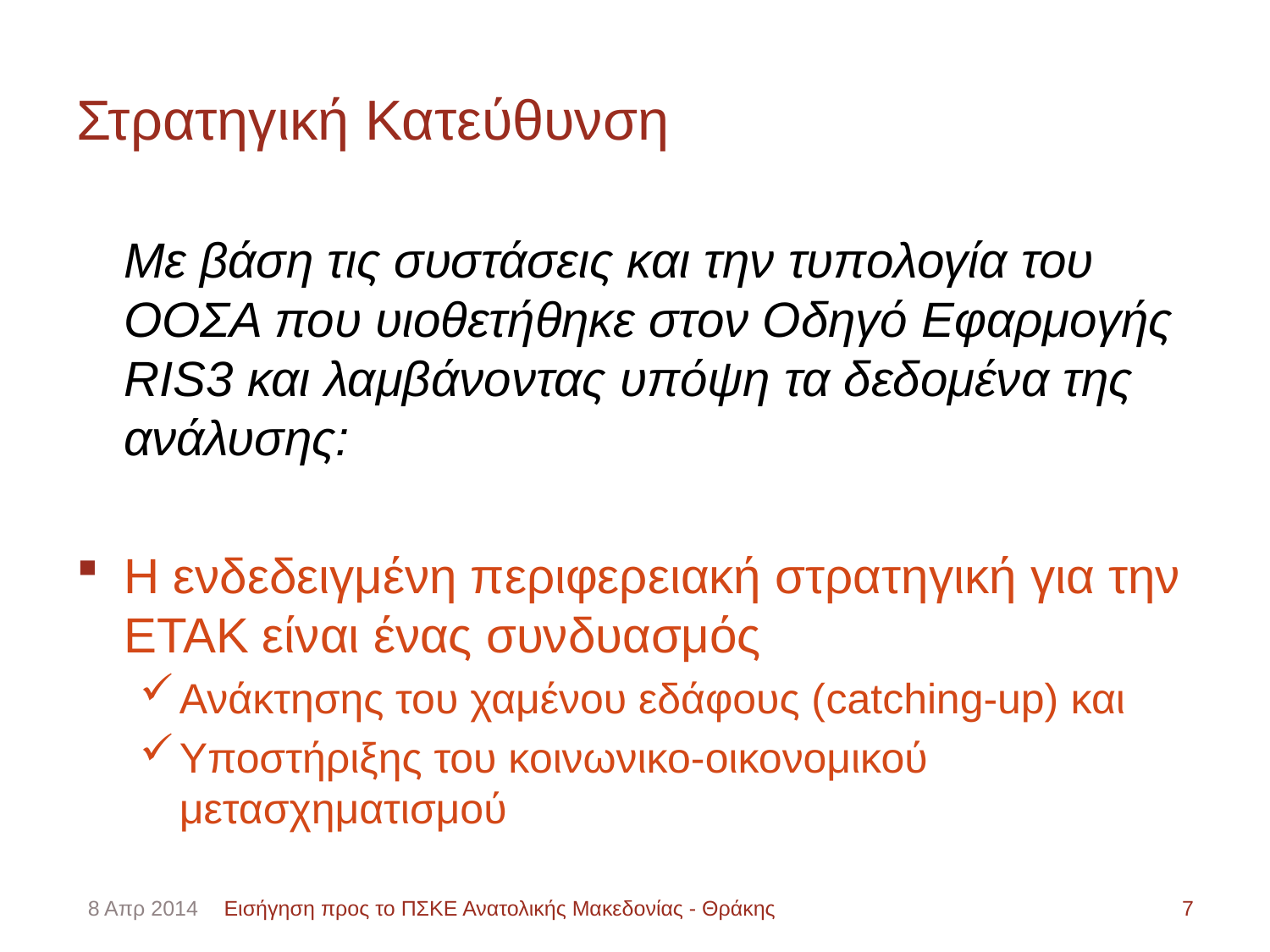

# Στρατηγική Κατεύθυνση
Με βάση τις συστάσεις και την τυπολογία του ΟΟΣΑ που υιοθετήθηκε στον Οδηγό Εφαρμογής RIS3 και λαμβάνοντας υπόψη τα δεδομένα της ανάλυσης:

Η ενδεδειγμένη περιφερειακή στρατηγική για την ΕΤΑΚ είναι ένας συνδυασμός
Ανάκτησης του χαμένου εδάφους (catching-up) και
Υποστήριξης του κοινωνικο-οικονομικού μετασχηματισμού

8 Απρ 2014
Εισήγηση προς το ΠΣΚΕ Ανατολικής Μακεδονίας - Θράκης
7